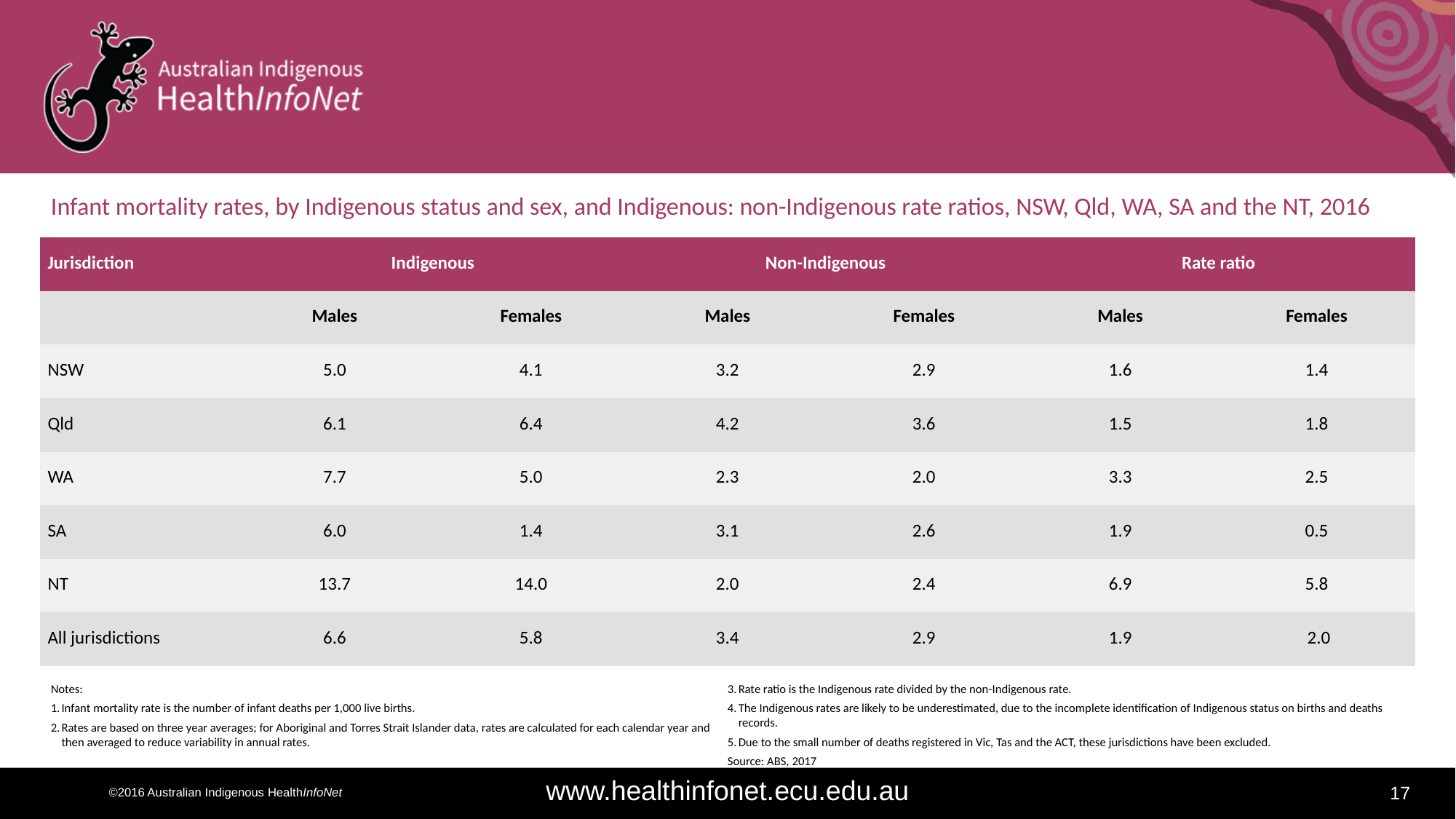

# Infant mortality rates, by Indigenous status and sex, and Indigenous: non-Indigenous rate ratios, NSW, Qld, WA, SA and the NT, 2016
| Jurisdiction | Indigenous |  | Non-Indigenous |  | Rate ratio |  |
| --- | --- | --- | --- | --- | --- | --- |
|  | Males | Females | Males | Females | Males | Females |
| NSW | 5.0 | 4.1 | 3.2 | 2.9 | 1.6 | 1.4 |
| Qld | 6.1 | 6.4 | 4.2 | 3.6 | 1.5 | 1.8 |
| WA | 7.7 | 5.0 | 2.3 | 2.0 | 3.3 | 2.5 |
| SA | 6.0 | 1.4 | 3.1 | 2.6 | 1.9 | 0.5 |
| NT | 13.7 | 14.0 | 2.0 | 2.4 | 6.9 | 5.8 |
| All jurisdictions | 6.6 | 5.8 | 3.4 | 2.9 | 1.9 | 2.0 |
Notes:
Infant mortality rate is the number of infant deaths per 1,000 live births.
Rates are based on three year averages; for Aboriginal and Torres Strait Islander data, rates are calculated for each calendar year and then averaged to reduce variability in annual rates.

Rate ratio is the Indigenous rate divided by the non-Indigenous rate.
The Indigenous rates are likely to be underestimated, due to the incomplete identification of Indigenous status on births and deaths records.
Due to the small number of deaths registered in Vic, Tas and the ACT, these jurisdictions have been excluded.
Source: ABS, 2017